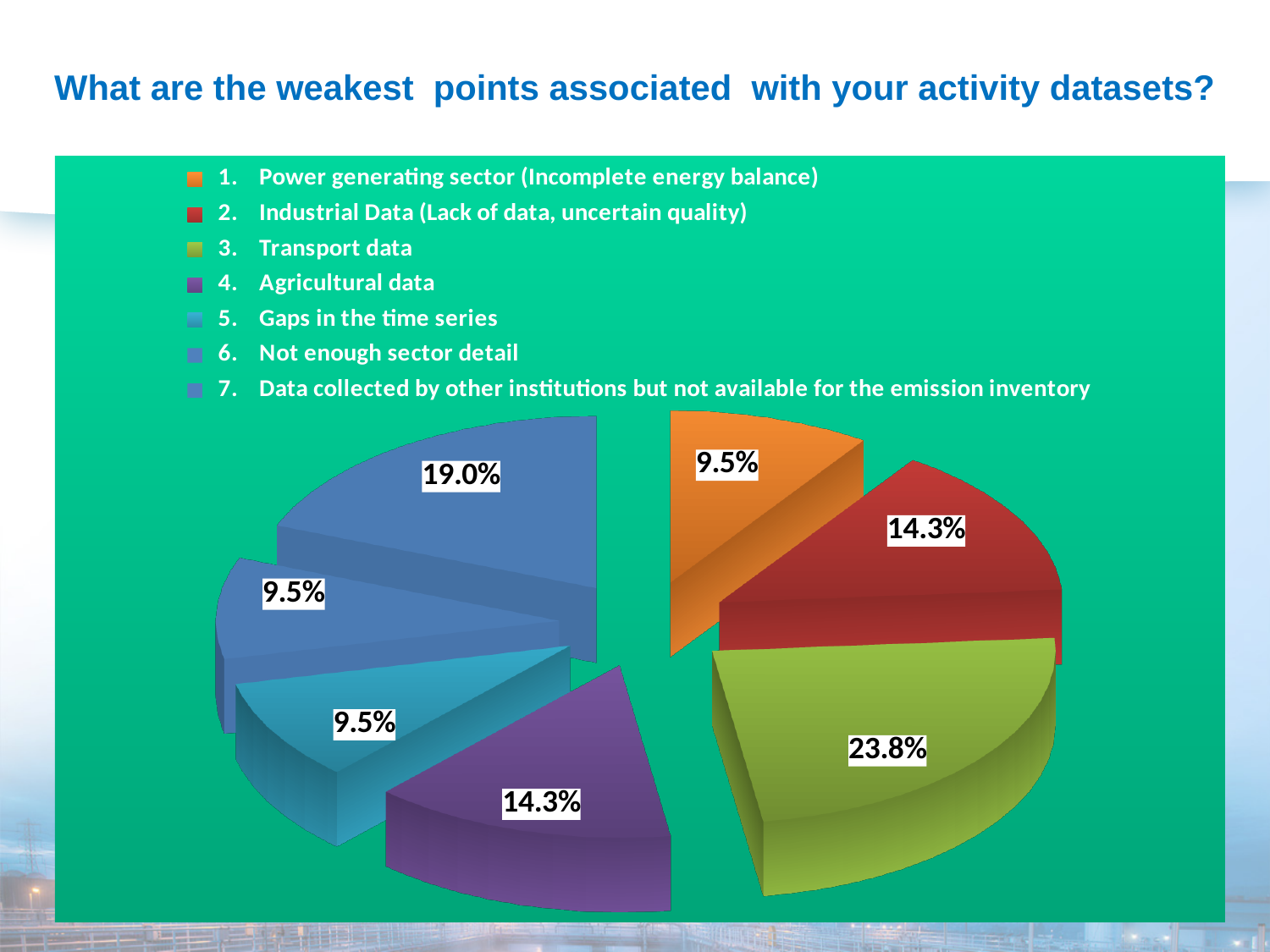

# What are the weakest  points associated  with your activity datasets?

[unsupported chart]